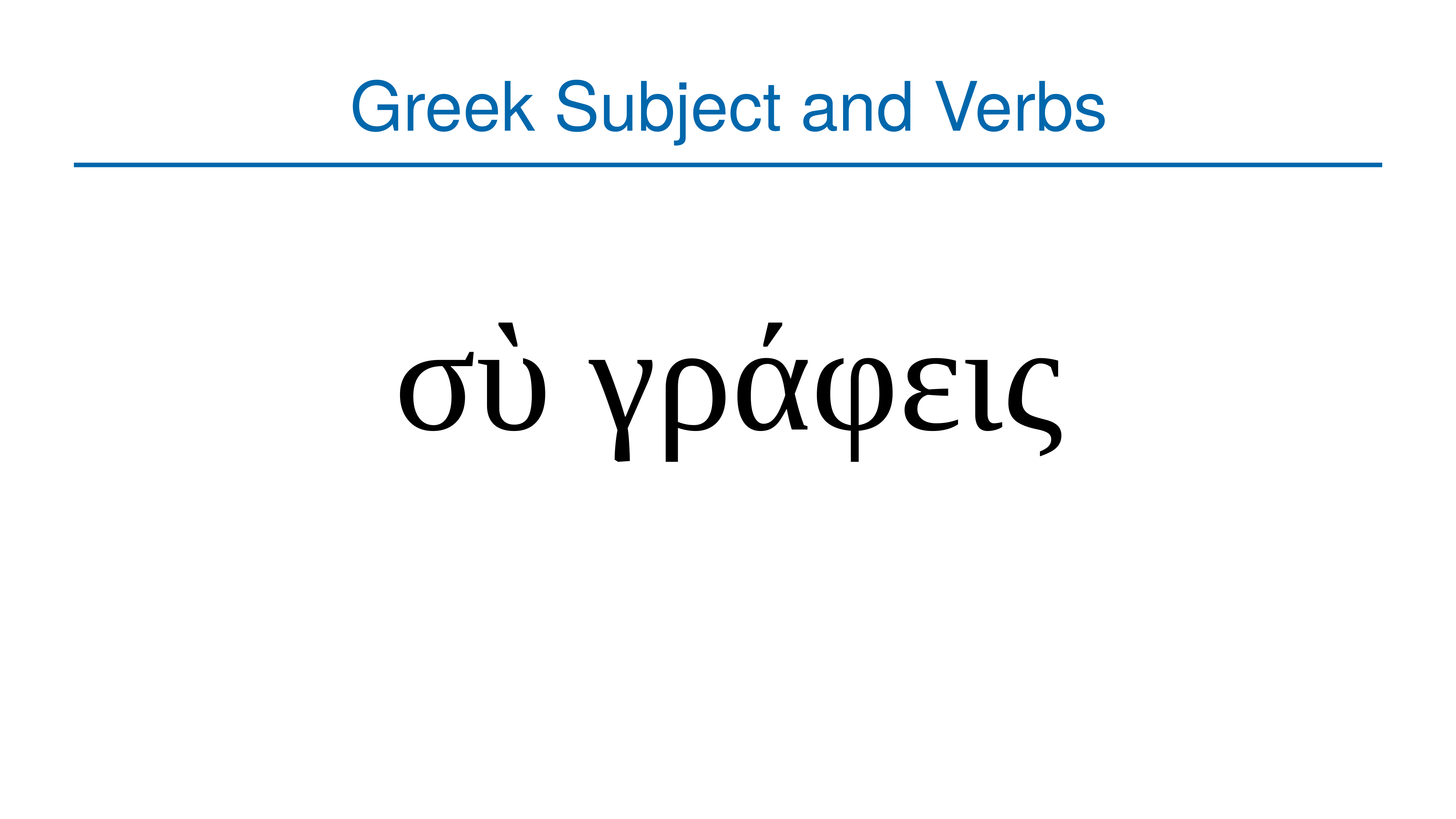

# Greek Subject and Verbs
σὺ γράφεις